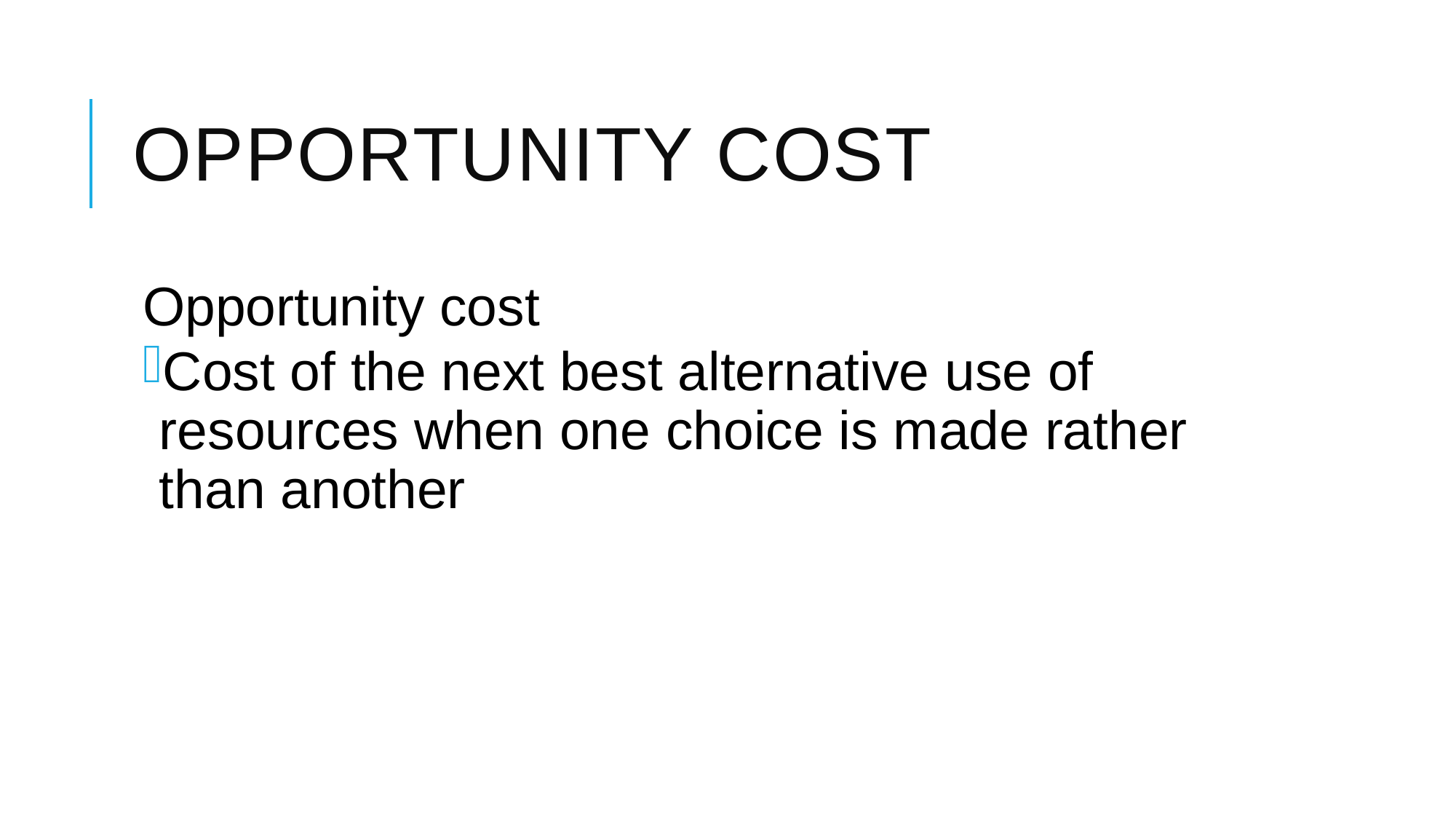

# Opportunity cost
Opportunity cost
Cost of the next best alternative use of resources when one choice is made rather than another